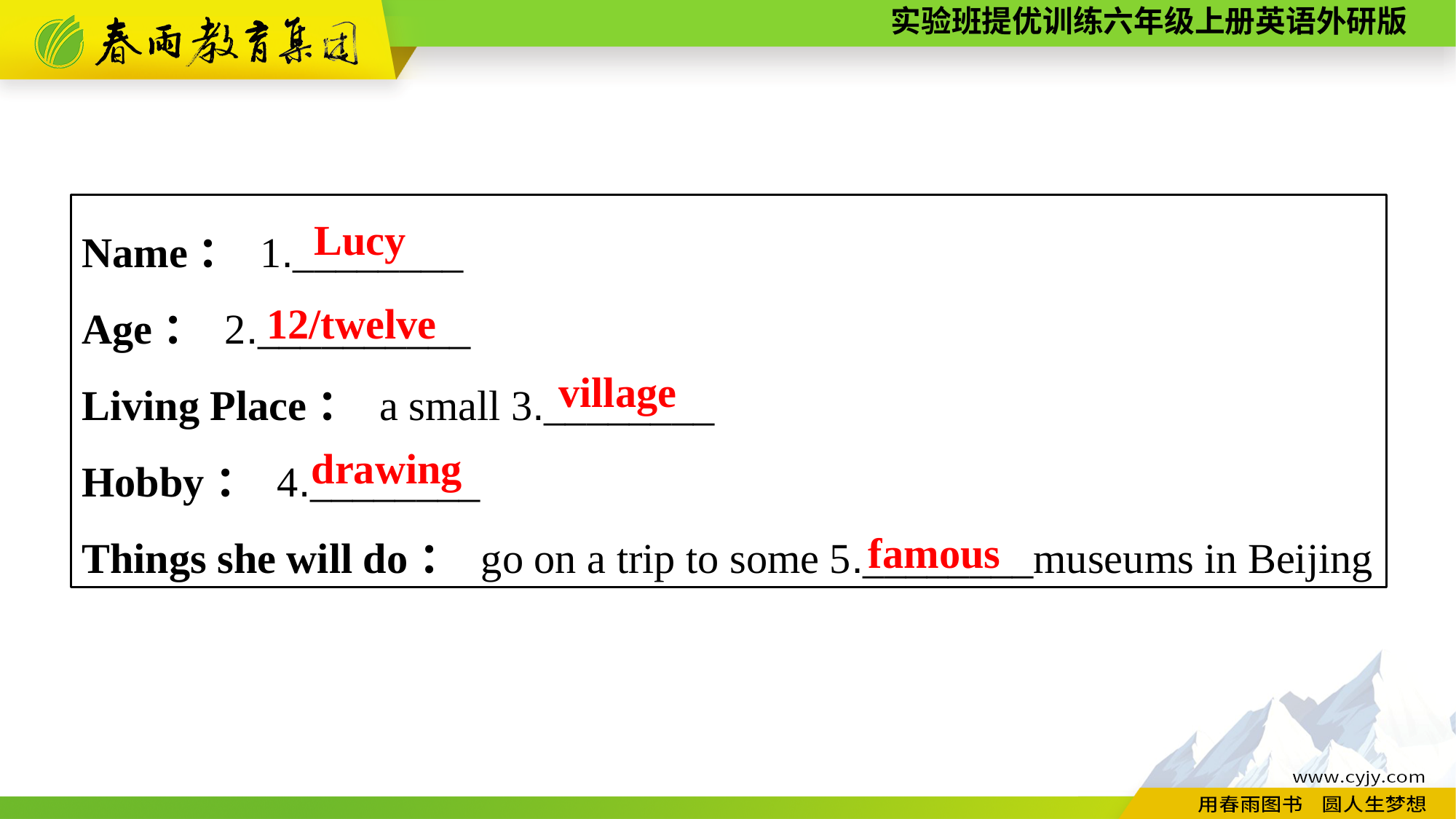

Name： 1.________
Age： 2.__________
Living Place： a small 3.________
Hobby： 4.________
Things she will do： go on a trip to some 5.________museums in Beijing
Lucy
12/twelve
village
drawing
famous